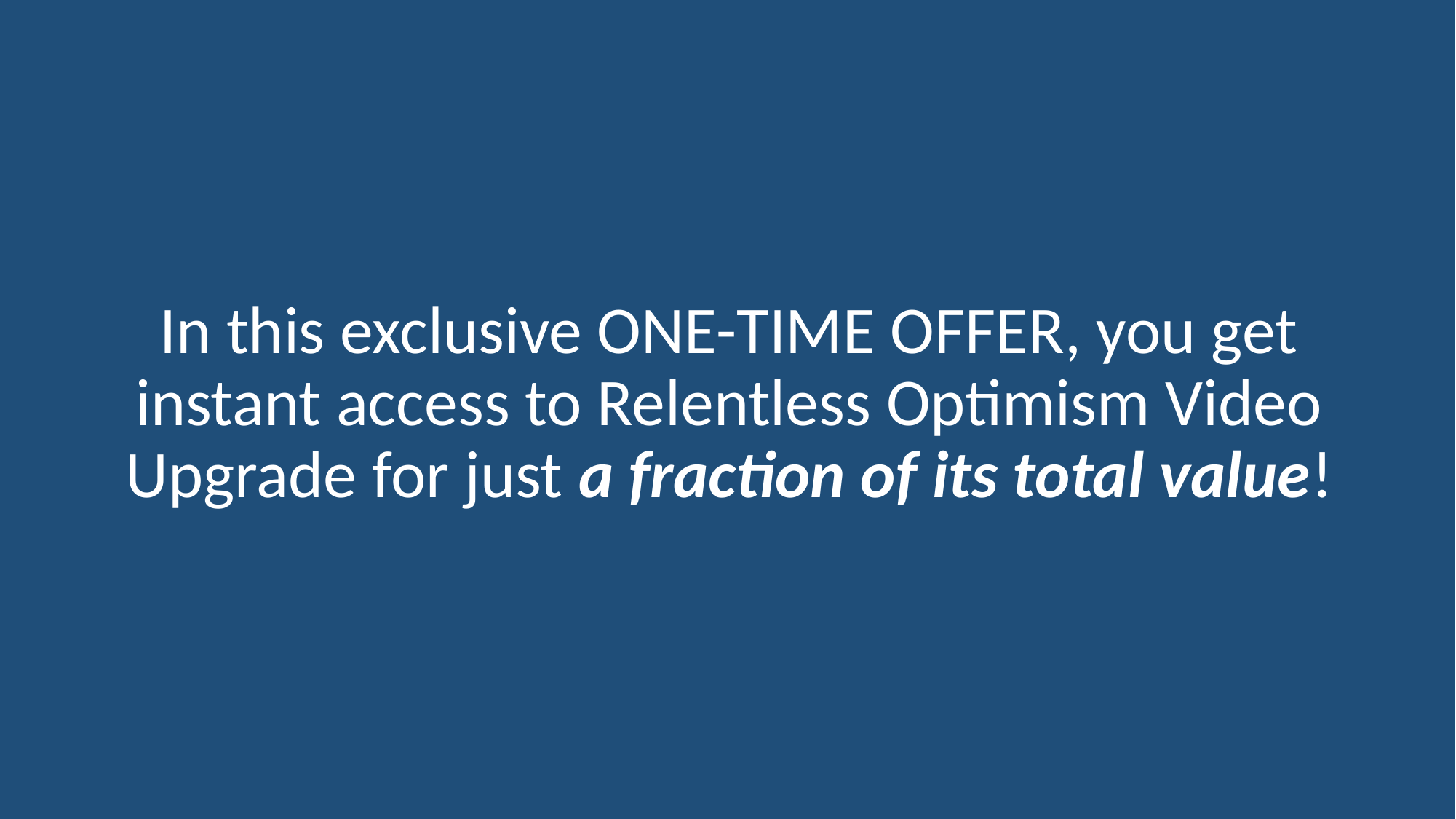

In this exclusive ONE-TIME OFFER, you get instant access to Relentless Optimism Video Upgrade for just a fraction of its total value!